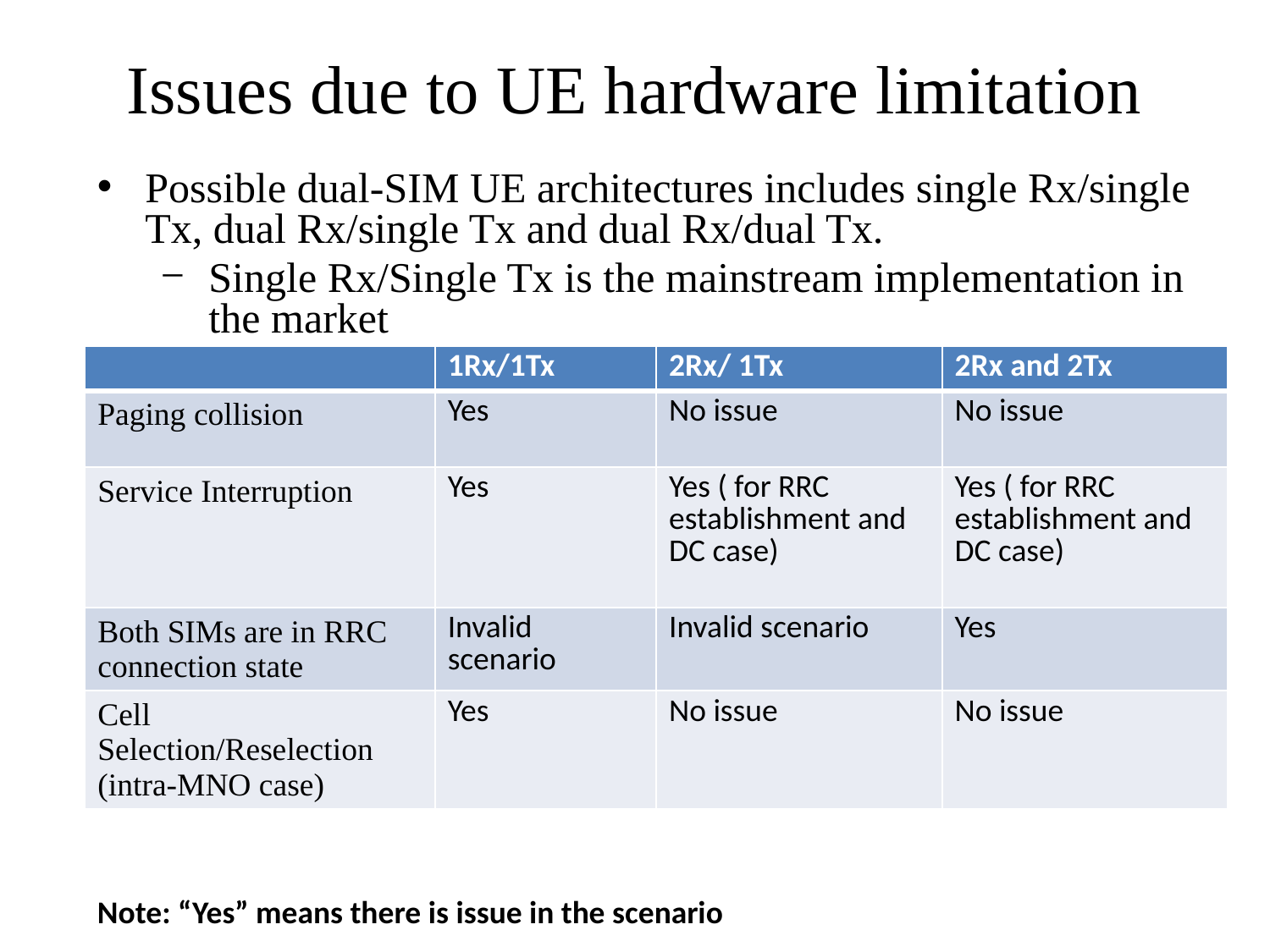

# Issues due to UE hardware limitation
Possible dual-SIM UE architectures includes single Rx/single Tx, dual Rx/single Tx and dual Rx/dual Tx.
Single Rx/Single Tx is the mainstream implementation in the market
|  | 1Rx/1Tx | 2Rx/ 1Tx | 2Rx and 2Tx |
| --- | --- | --- | --- |
| Paging collision | Yes | No issue | No issue |
| Service Interruption | Yes | Yes ( for RRC establishment and DC case) | Yes ( for RRC establishment and DC case) |
| Both SIMs are in RRC connection state | Invalid scenario | Invalid scenario | Yes |
| Cell Selection/Reselection (intra-MNO case) | Yes | No issue | No issue |
Note: “Yes” means there is issue in the scenario